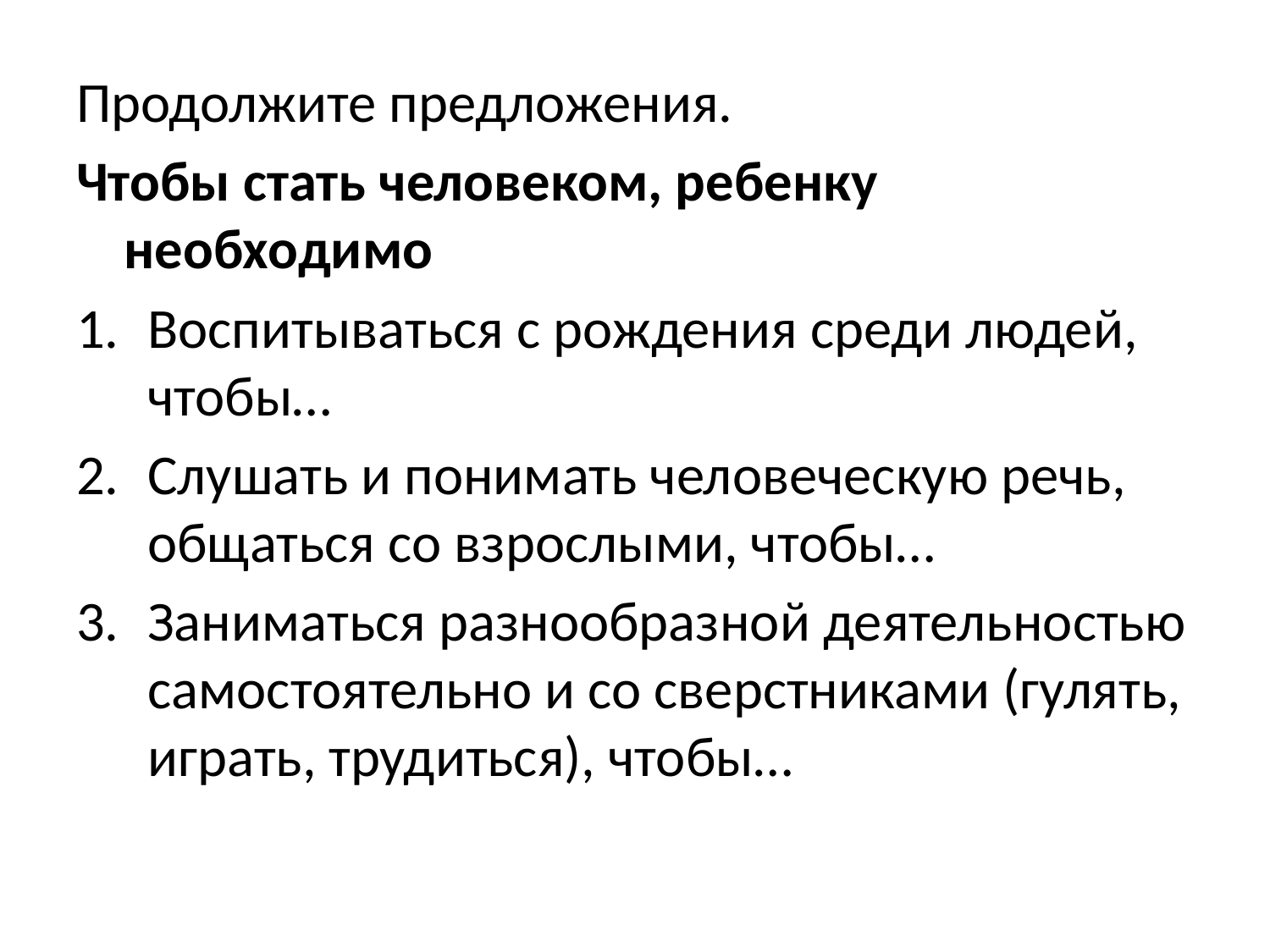

Продолжите предложения.
Чтобы стать человеком, ребенку необходимо
Воспитываться с рождения среди людей, чтобы…
Слушать и понимать человеческую речь, общаться со взрослыми, чтобы…
Заниматься разнообразной деятельностью самостоятельно и со сверстниками (гулять, играть, трудиться), чтобы…